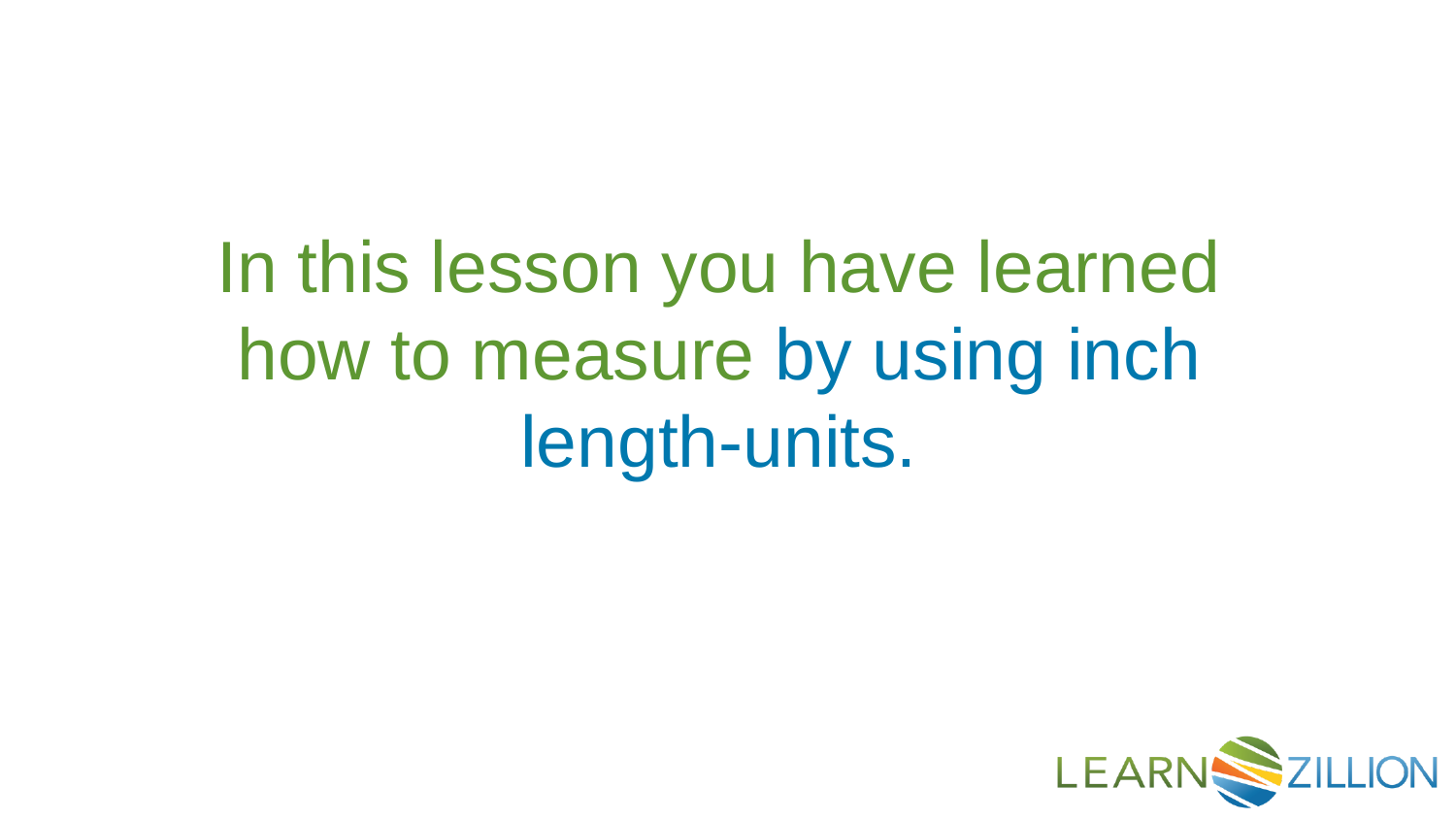

In this lesson you have learned how to measure by using inch length-units.